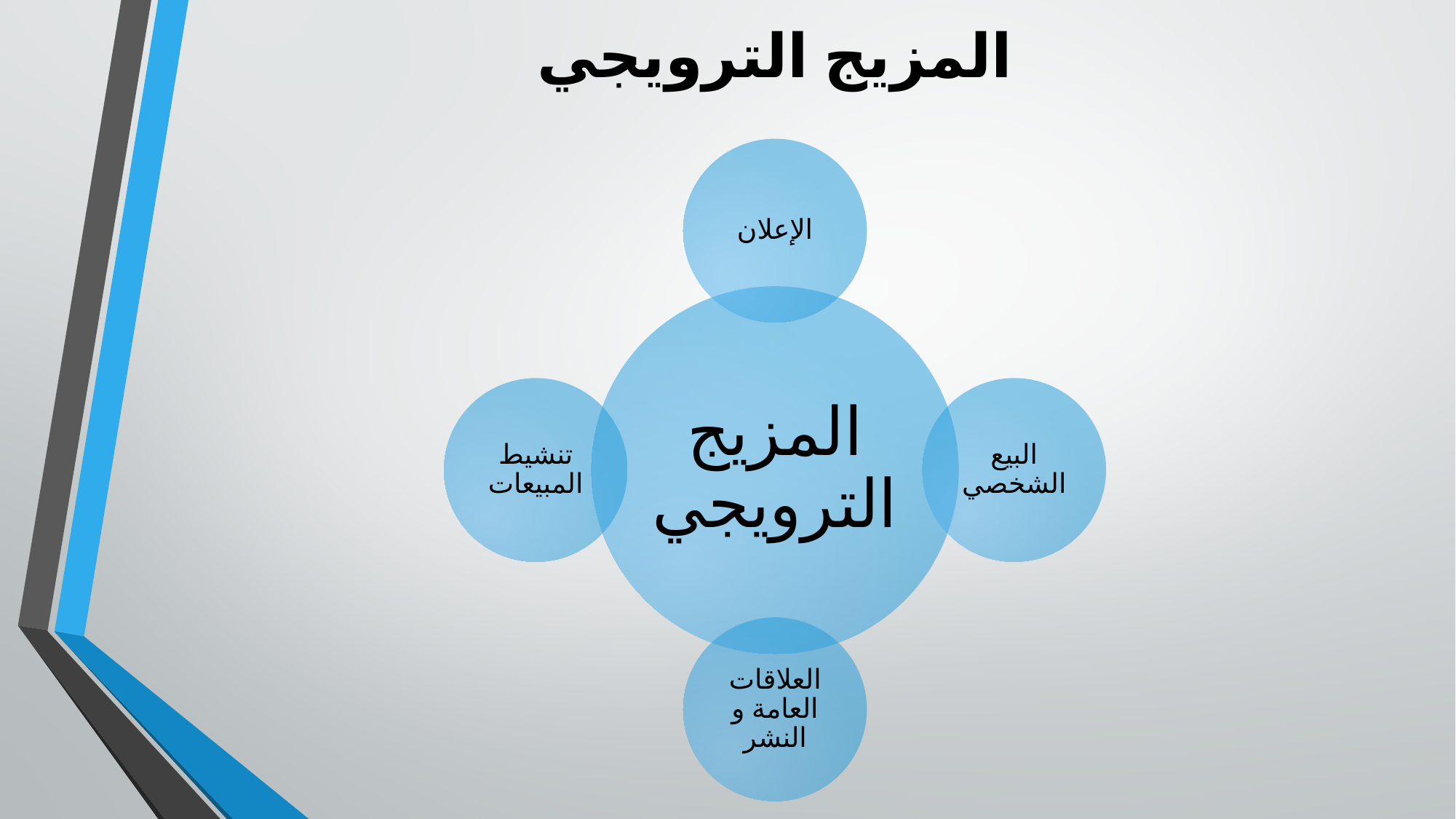

# المزيج الترويجي
المزيج الترويجي
الإعلان
البيع الشخصي
العلاقات العامة و النشر
تنشيط المبيعات